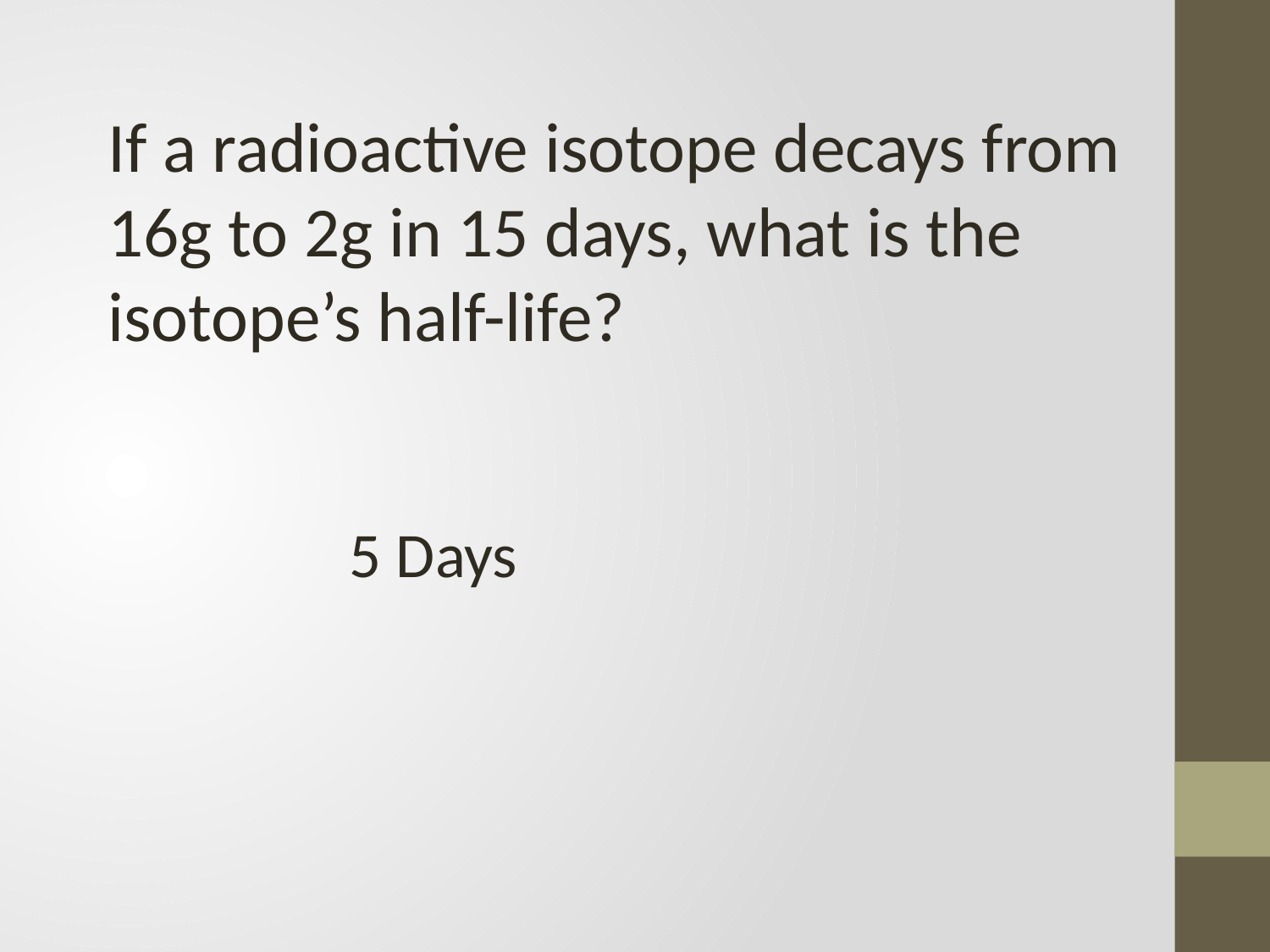

If a radioactive isotope decays from 16g to 2g in 15 days, what is the isotope’s half-life?

5 Days